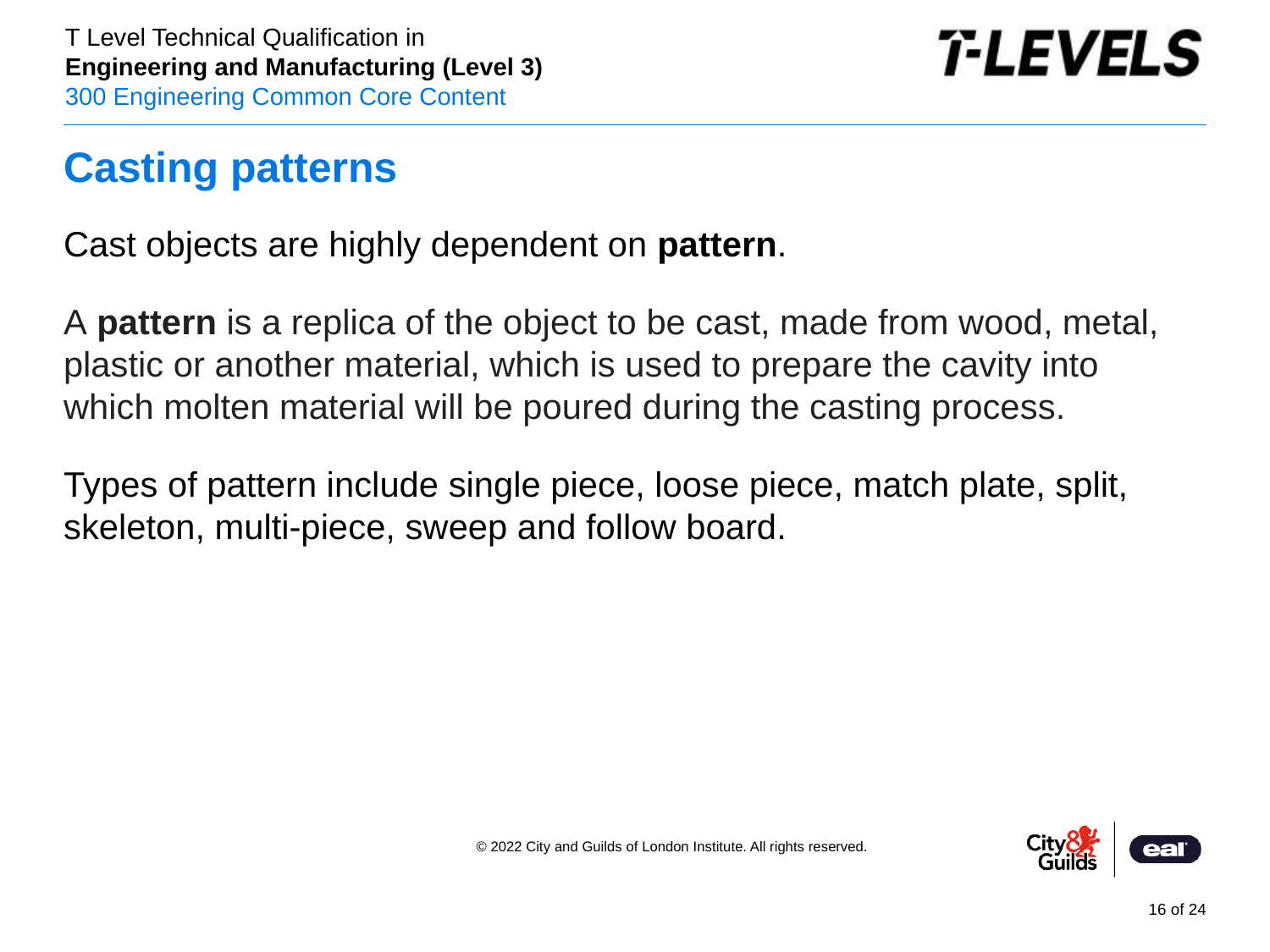

# Casting patterns
Cast objects are highly dependent on pattern.
A pattern is a replica of the object to be cast, made from wood, metal, plastic or another material, which is used to prepare the cavity into which molten material will be poured during the casting process.
Types of pattern include single piece, loose piece, match plate, split, skeleton, multi-piece, sweep and follow board.